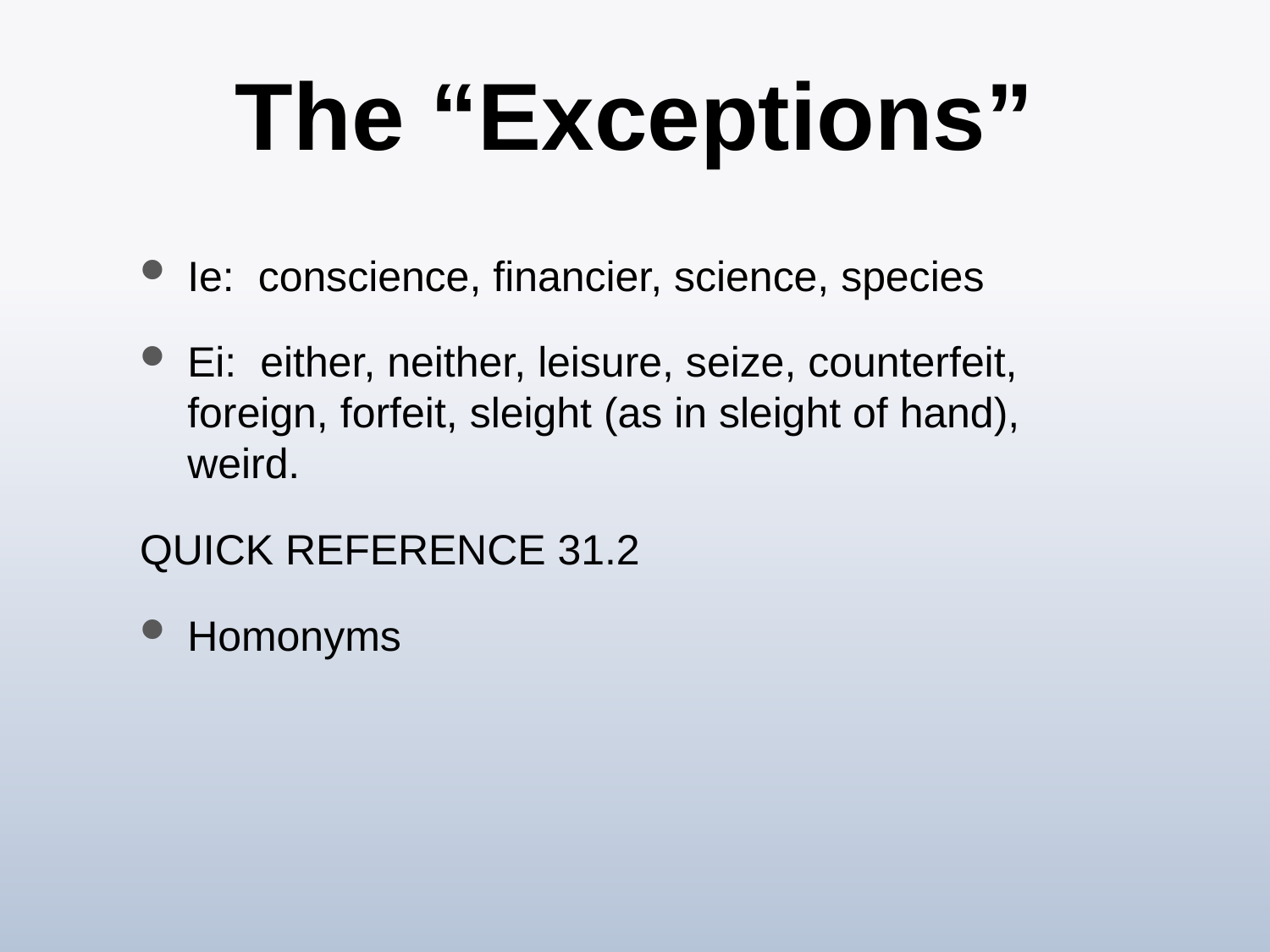

# The “Exceptions”
Ie:  conscience, financier, science, species
Ei:  either, neither, leisure, seize, counterfeit, foreign, forfeit, sleight (as in sleight of hand), weird.
QUICK REFERENCE 31.2
Homonyms